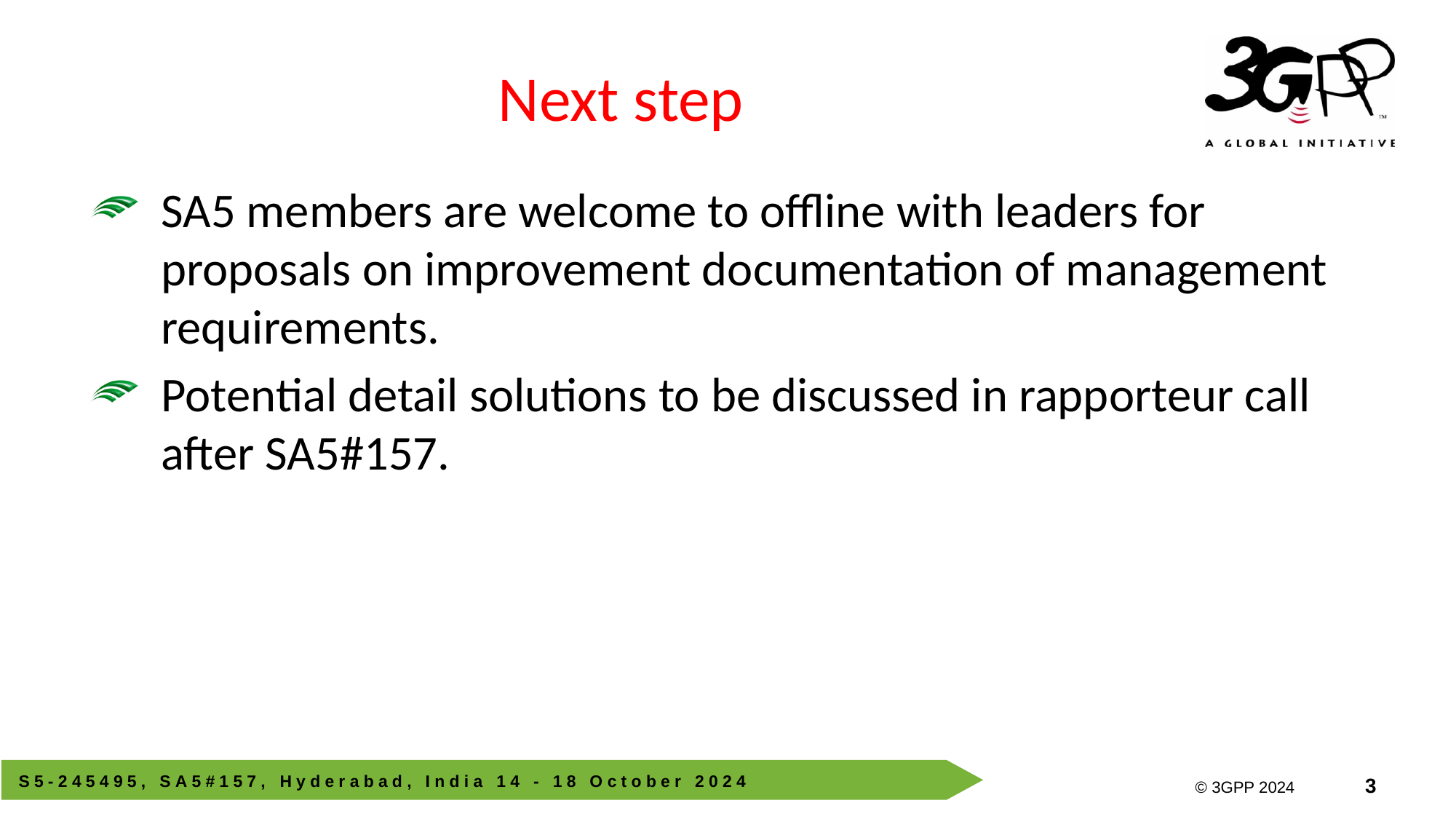

# Next step
SA5 members are welcome to offline with leaders for proposals on improvement documentation of management requirements.
Potential detail solutions to be discussed in rapporteur call after SA5#157.